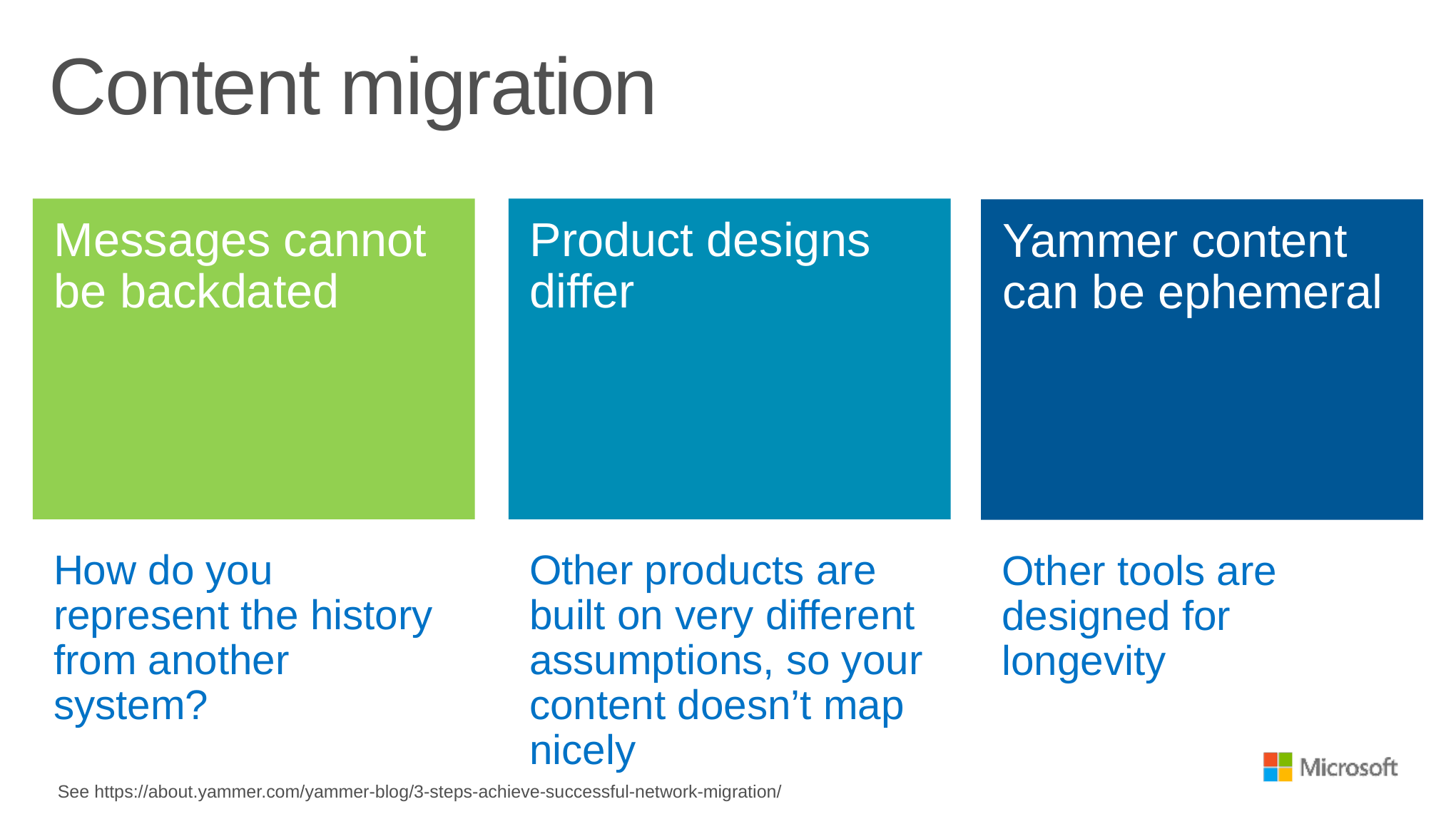

# Content migration
Messages cannot be backdated
Product designs differ
Yammer content can be ephemeral
How do you represent the history from another system?
Other products are built on very different assumptions, so your content doesn’t map nicely
Other tools are designed for longevity

See https://about.yammer.com/yammer-blog/3-steps-achieve-successful-network-migration/